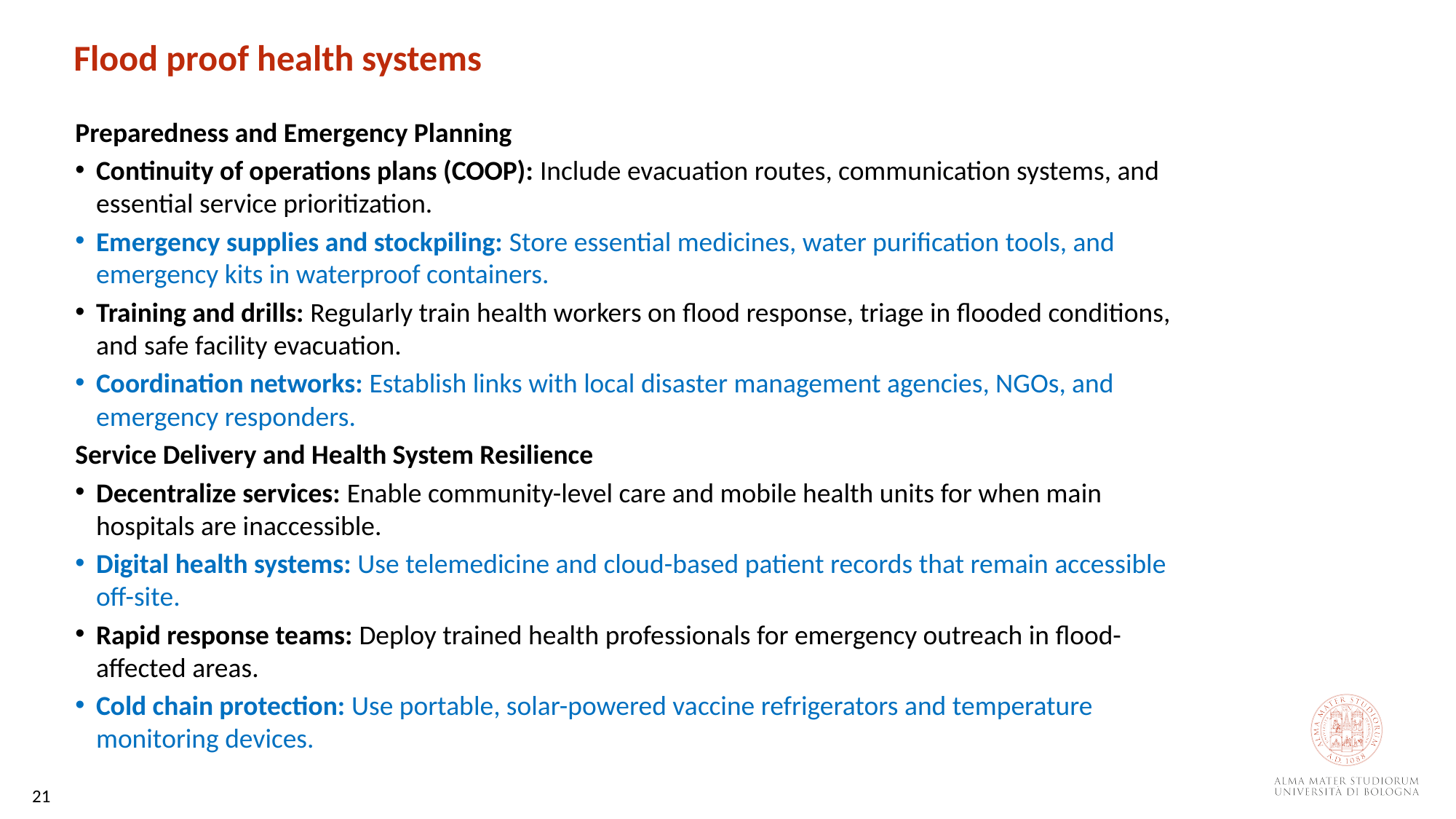

Flood proof health systems

Preparedness and Emergency Planning
Continuity of operations plans (COOP): Include evacuation routes, communication systems, and essential service prioritization.
Emergency supplies and stockpiling: Store essential medicines, water purification tools, and emergency kits in waterproof containers.
Training and drills: Regularly train health workers on flood response, triage in flooded conditions, and safe facility evacuation.
Coordination networks: Establish links with local disaster management agencies, NGOs, and emergency responders.
Service Delivery and Health System Resilience
Decentralize services: Enable community-level care and mobile health units for when main hospitals are inaccessible.
Digital health systems: Use telemedicine and cloud-based patient records that remain accessible off-site.
Rapid response teams: Deploy trained health professionals for emergency outreach in flood-affected areas.
Cold chain protection: Use portable, solar-powered vaccine refrigerators and temperature monitoring devices.